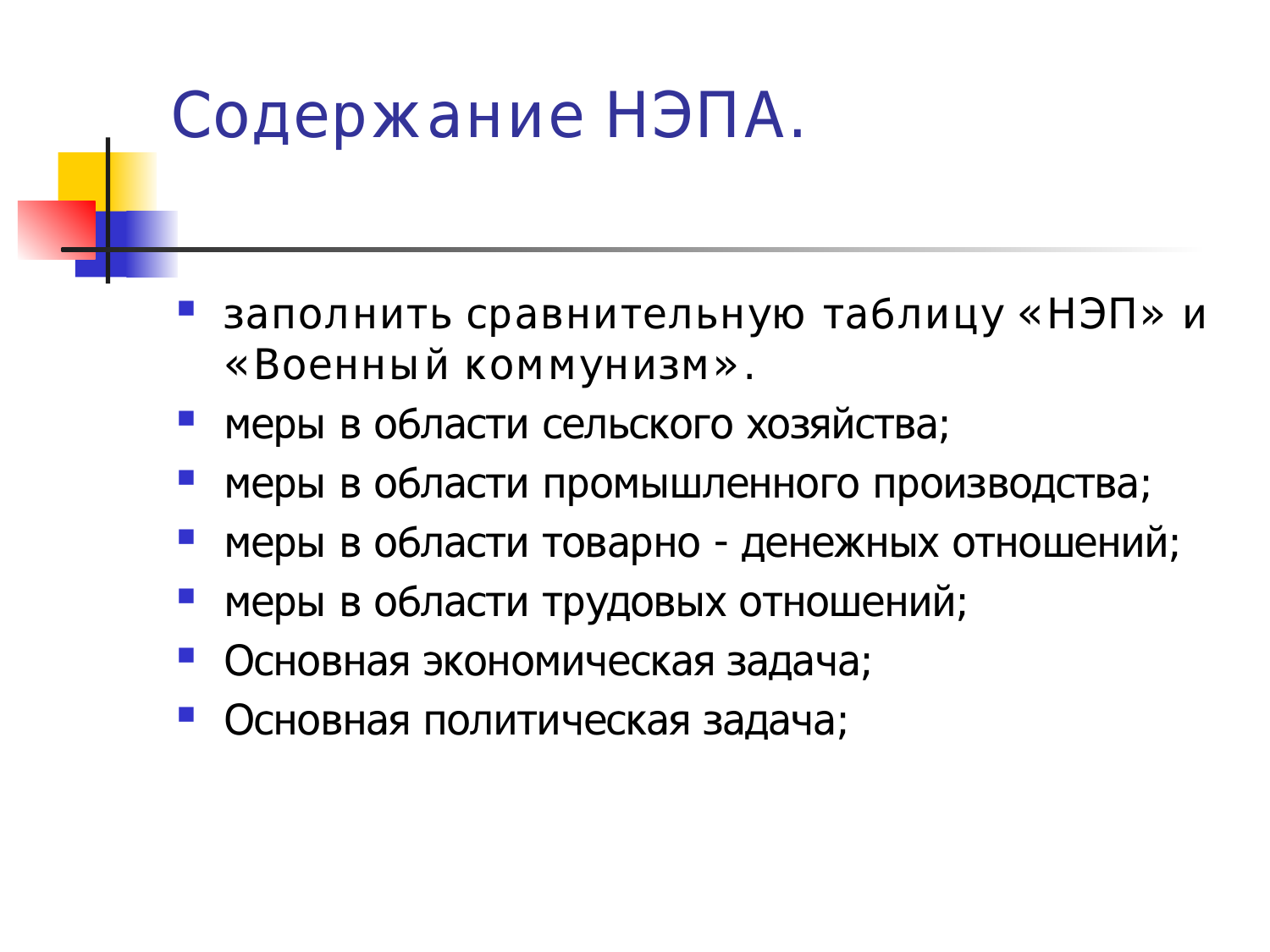

# Содержание НЭПА.
заполнить сравнительную таблицу «НЭП» и «Военный коммунизм».
меры в области сельского хозяйства;
меры в области промышленного производства;
меры в области товарно - денежных отношений;
меры в области трудовых отношений;
Основная экономическая задача;
Основная политическая задача;